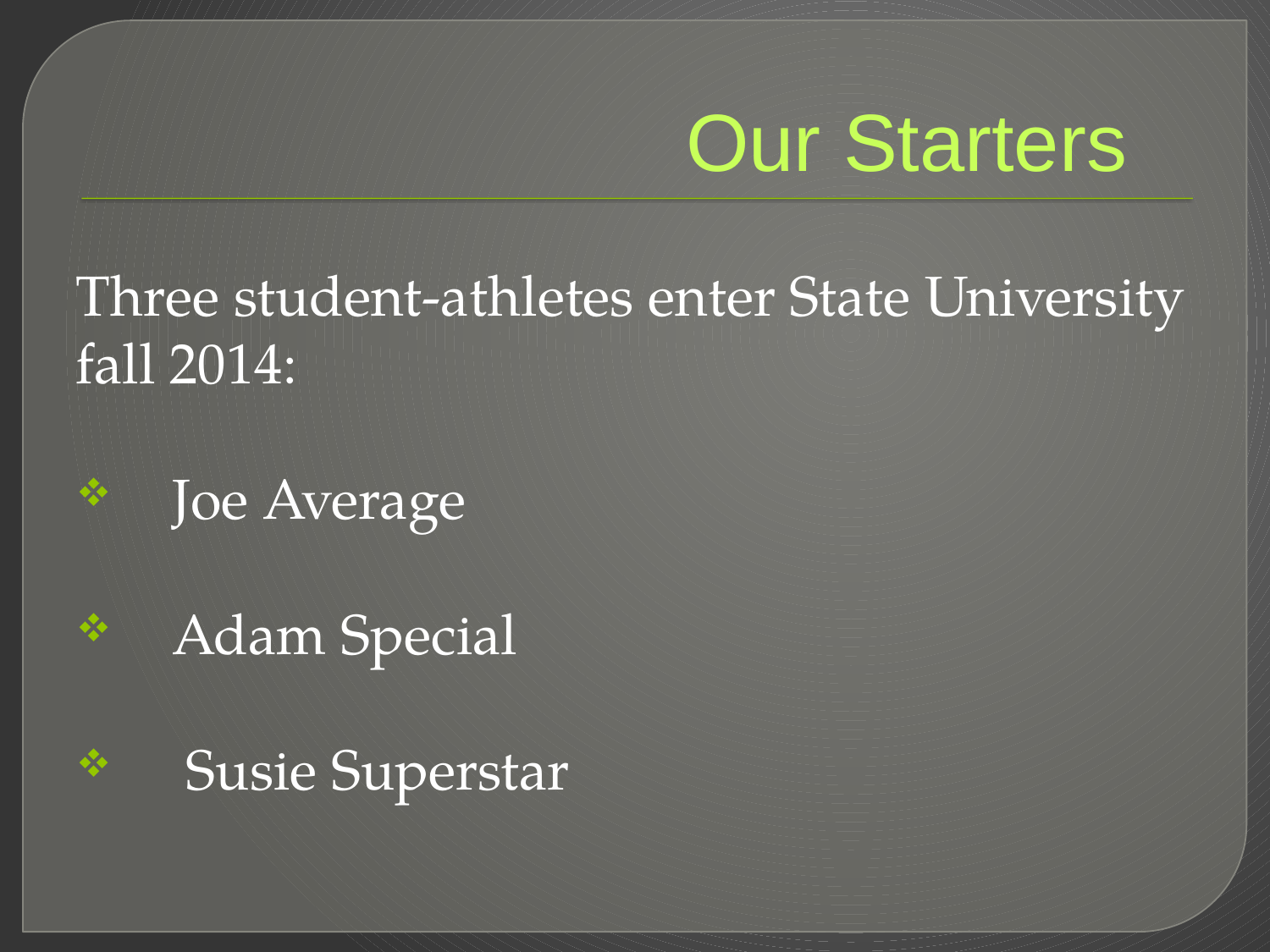

# Our Starters
Three student-athletes enter State University fall 2014:

Joe Average

Adam Special

 Susie Superstar